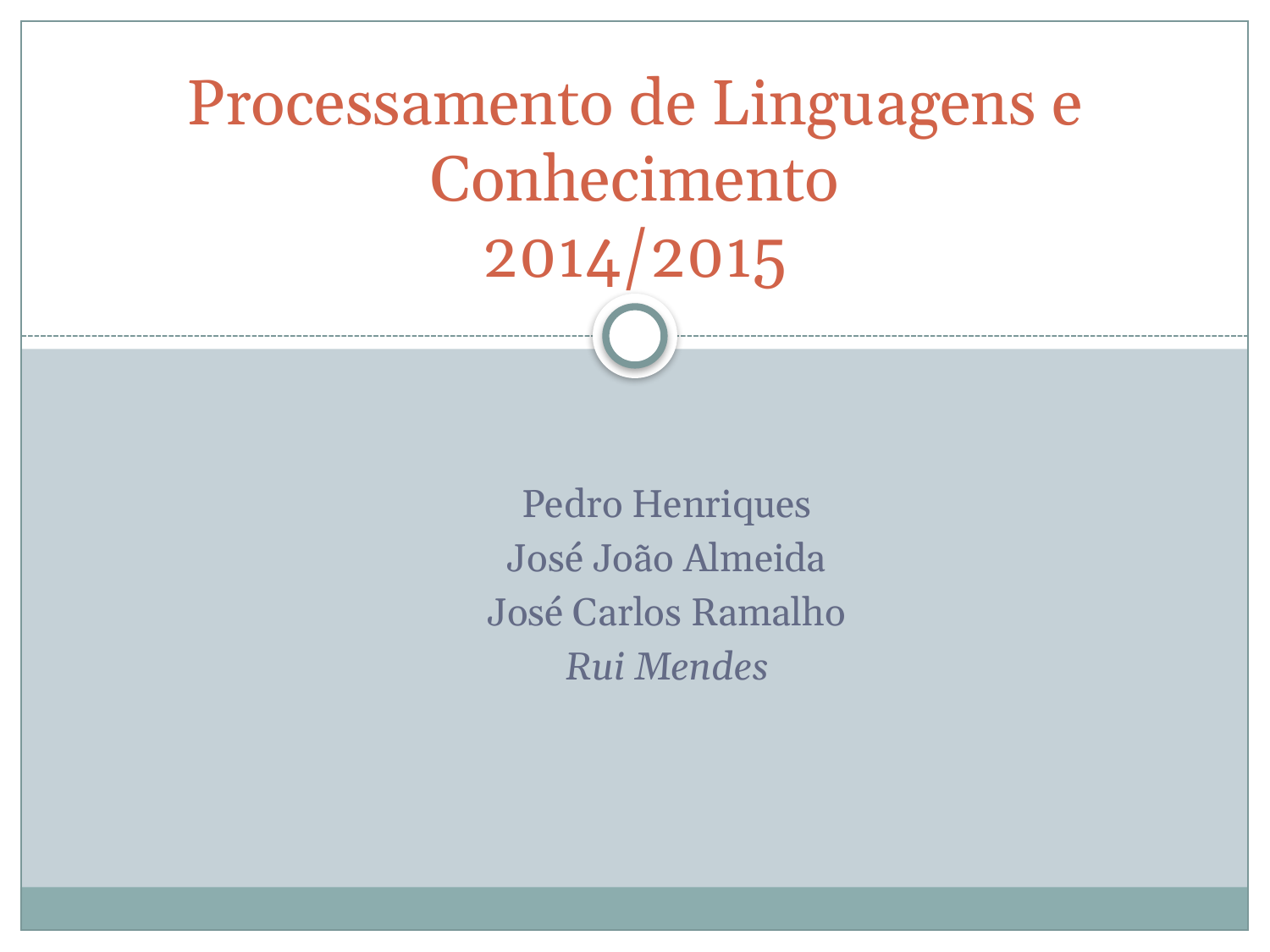

# Processamento de Linguagens e Conhecimento 2014/2015

Pedro Henriques
José João Almeida
José Carlos Ramalho
Rui Mendes